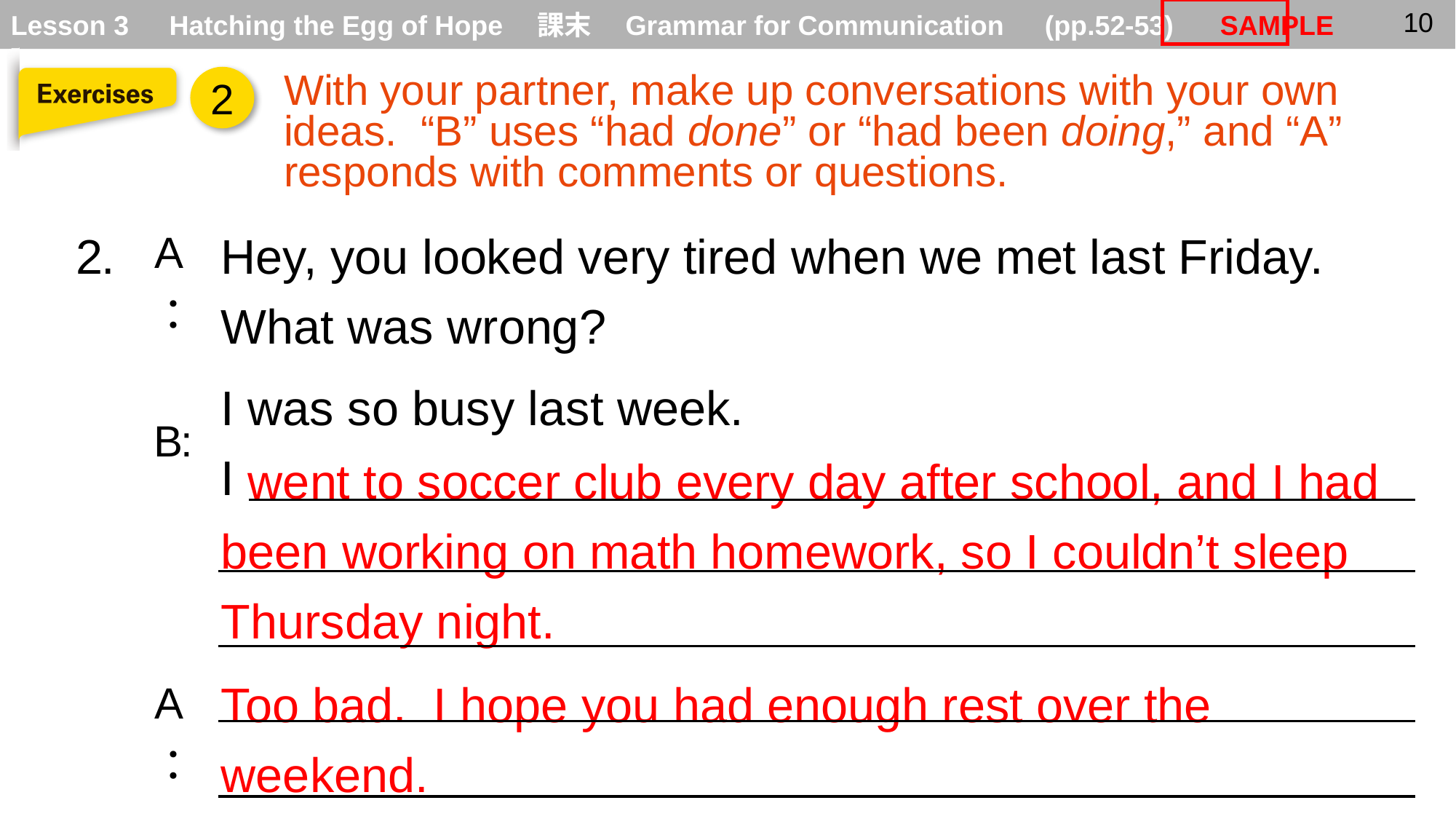

With your partner, make up conversations with your own ideas.  “B” uses “had done” or “had been doing,” and “A” responds with comments or questions.
2
2.
A：
B:
A：

Hey, you looked very tired when we met last Friday.  What was wrong?
I was so busy last week.
I
  went to soccer club every day after school, and I had been working on math homework, so I couldn’t sleep Thursday night.
Too bad.  I hope you had enough rest over the weekend.